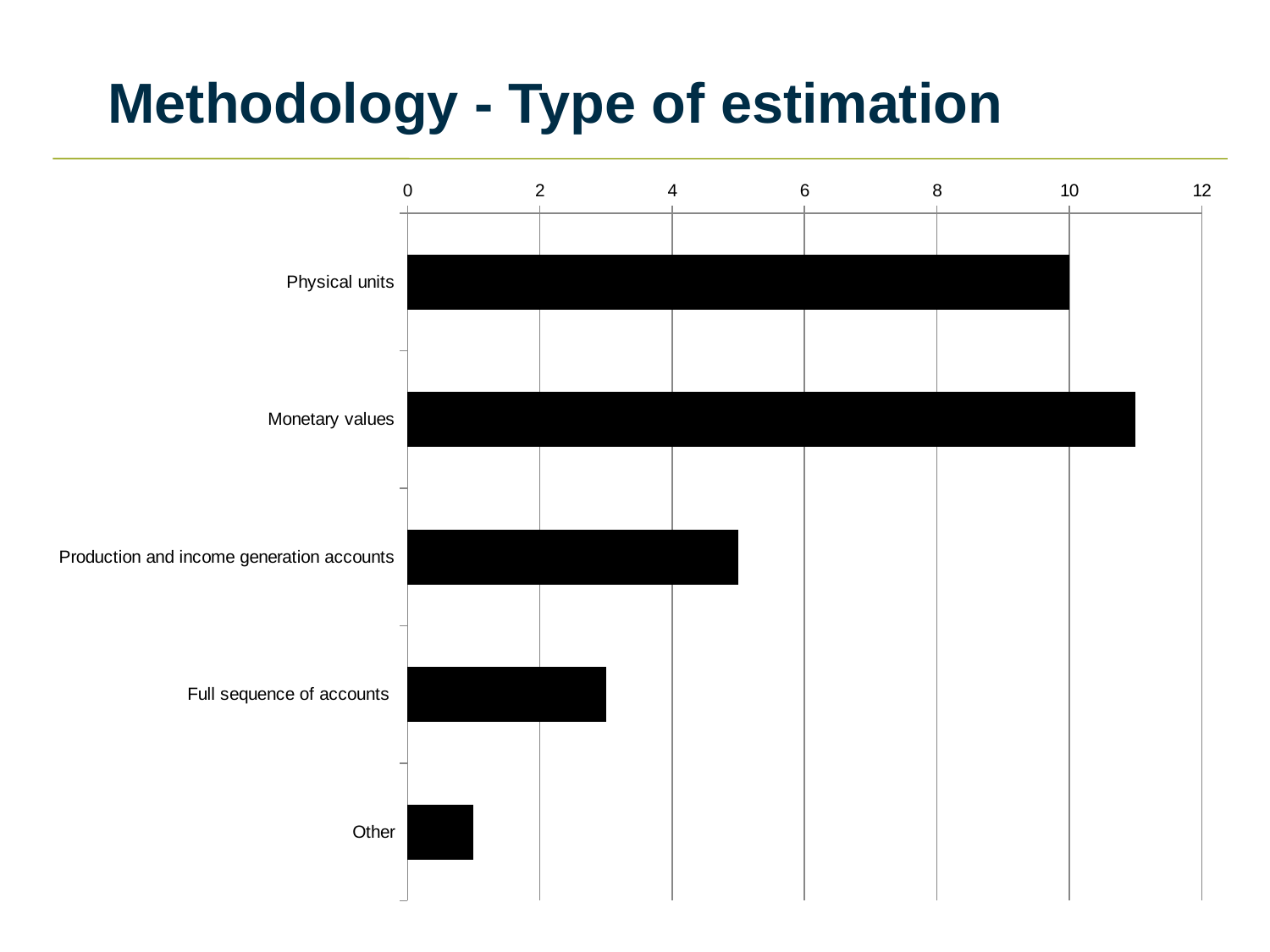

# Methodology - Type of estimation

### Chart

| Category |  |
|---|---|
| Physical units | 10.0 |
| Monetary values | 11.0 |
| Production and income generation accounts | 5.0 |
| Full sequence of accounts  | 3.0 |
| Other | 1.0 |